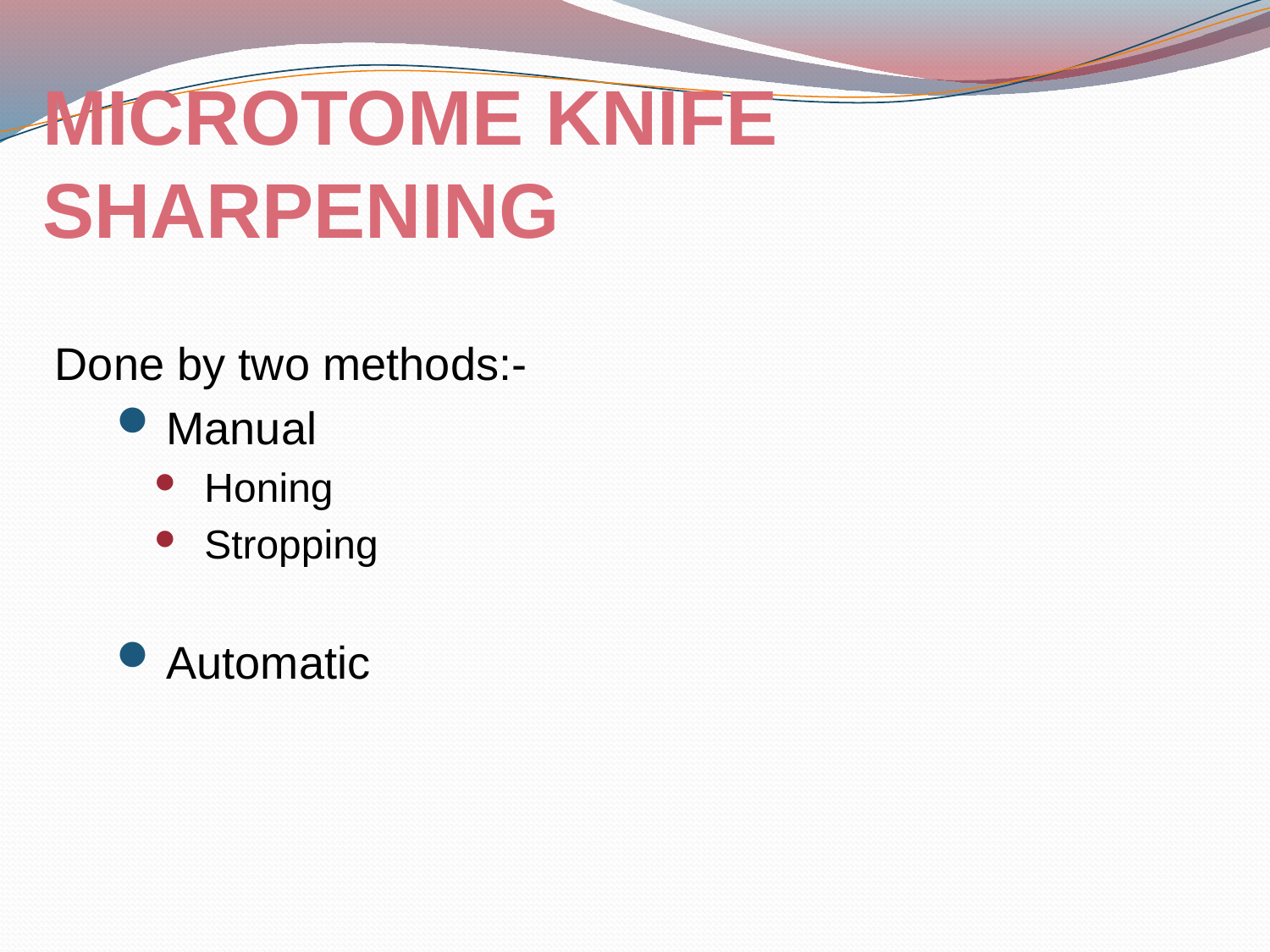

# MICROTOME KNIFE SHARPENING
Done by two methods:-
Manual
Honing
Stropping

Automatic